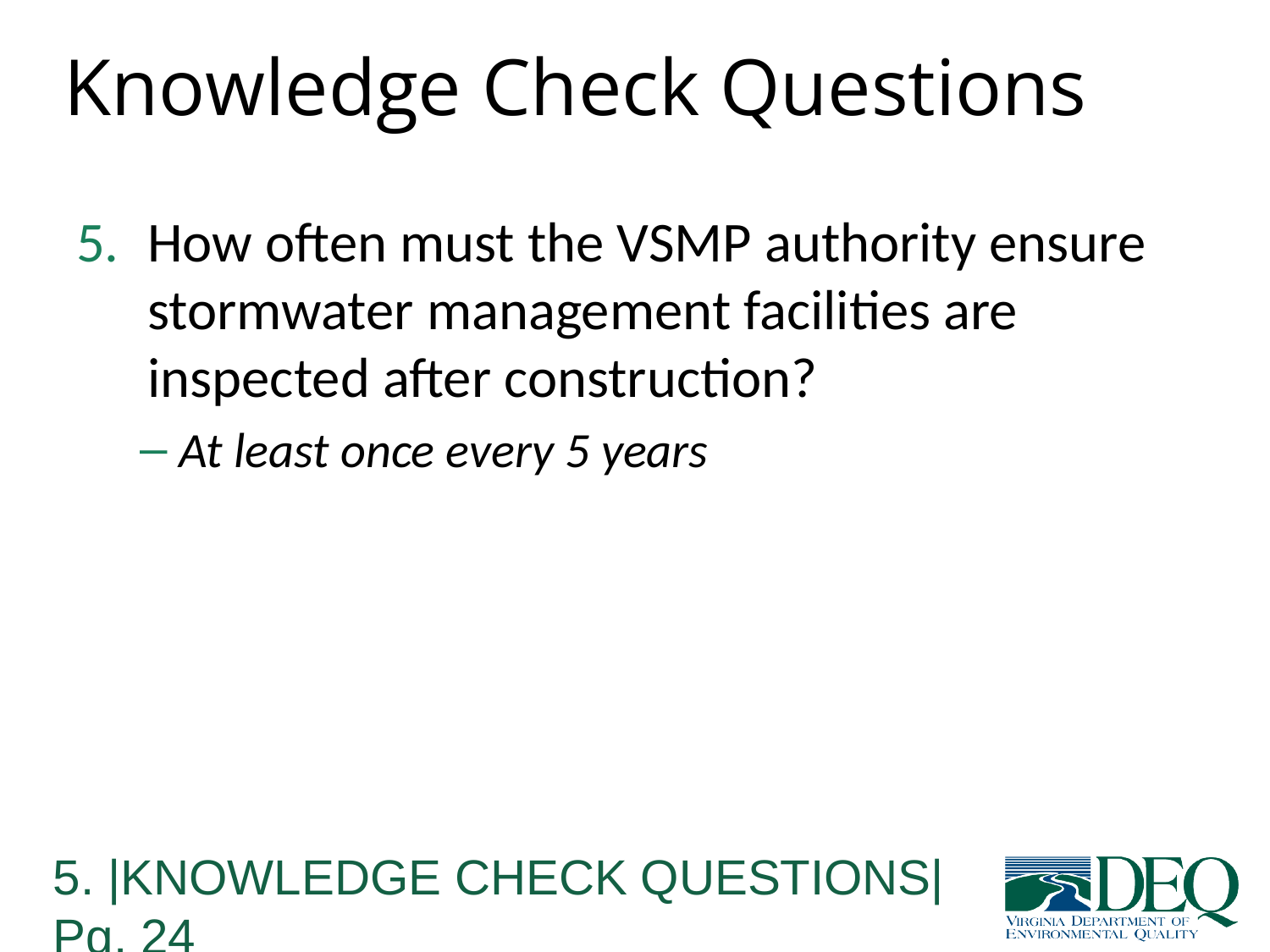

# Knowledge Check Questions
How often must the VSMP authority ensure stormwater management facilities are inspected after construction?
At least once every 5 years
5. |KNOWLEDGE CHECK QUESTIONS| Pg. 24